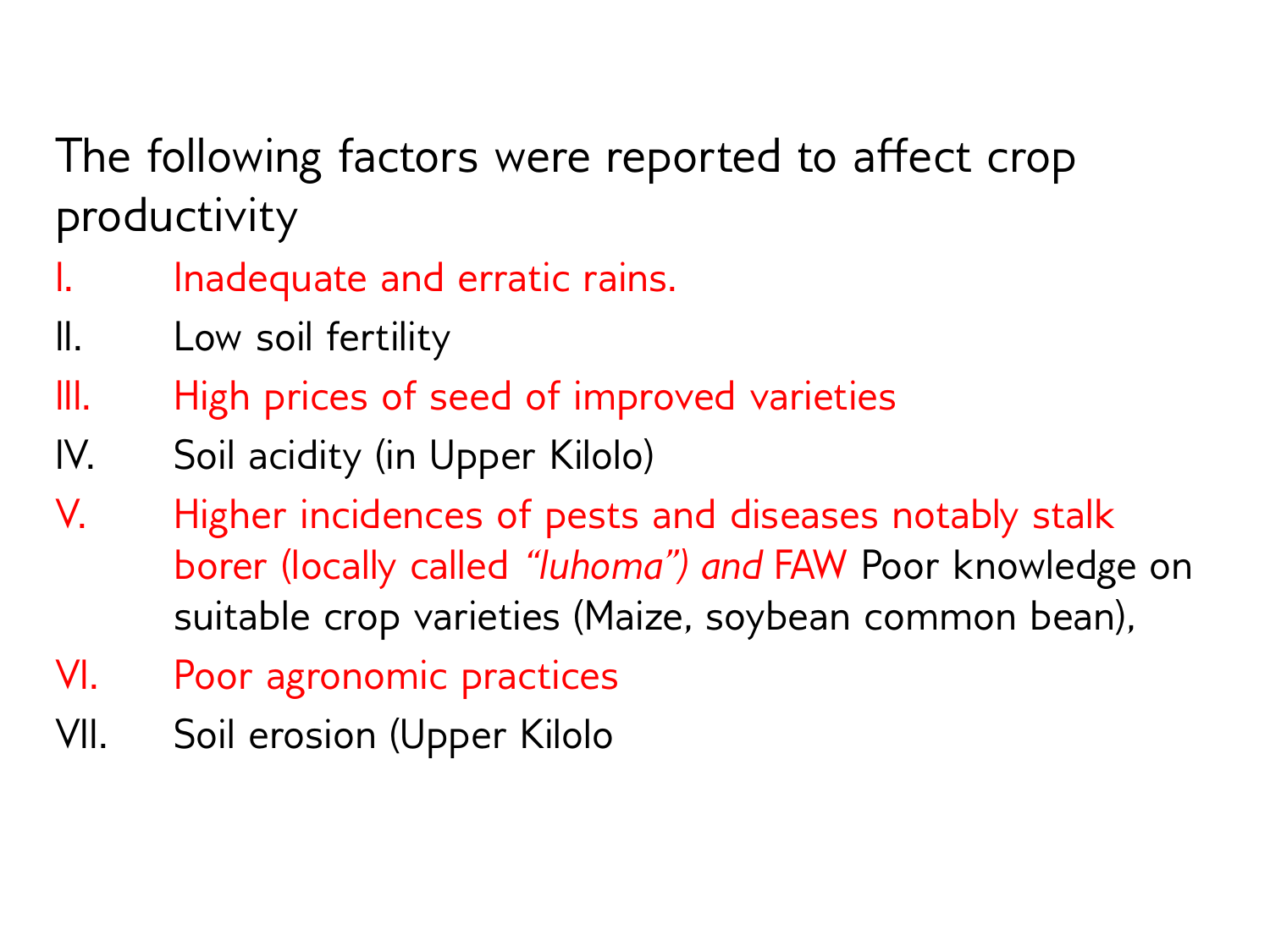

The following factors were reported to affect crop productivity
Inadequate and erratic rains.
Low soil fertility
High prices of seed of improved varieties
Soil acidity (in Upper Kilolo)
Higher incidences of pests and diseases notably stalk borer (locally called “luhoma”) and FAW Poor knowledge on suitable crop varieties (Maize, soybean common bean),
Poor agronomic practices
Soil erosion (Upper Kilolo